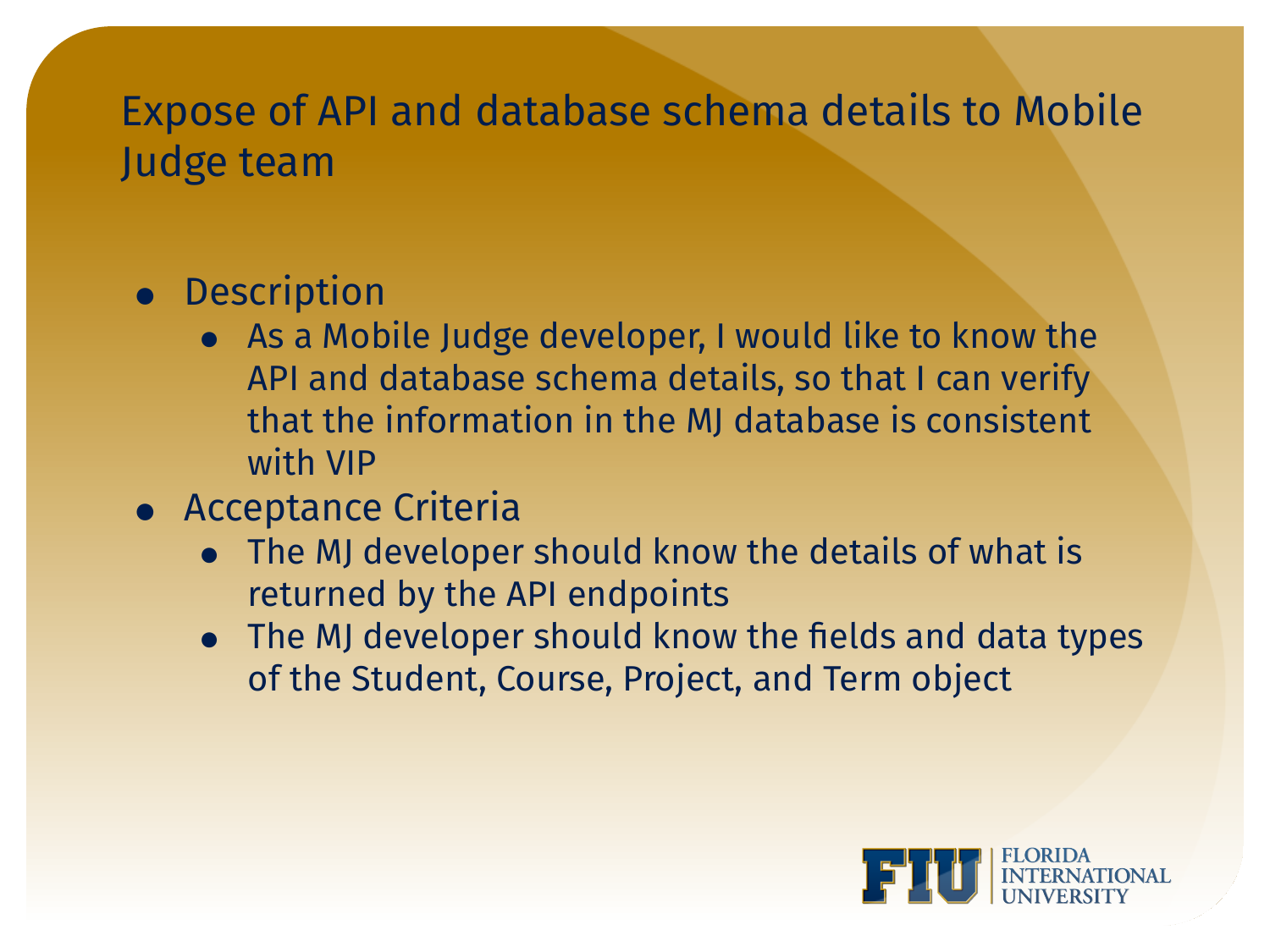

# Expose of API and database schema details to Mobile Judge team
Description
As a Mobile Judge developer, I would like to know the API and database schema details, so that I can verify that the information in the MJ database is consistent with VIP
Acceptance Criteria
The MJ developer should know the details of what is returned by the API endpoints
The MJ developer should know the fields and data types of the Student, Course, Project, and Term object